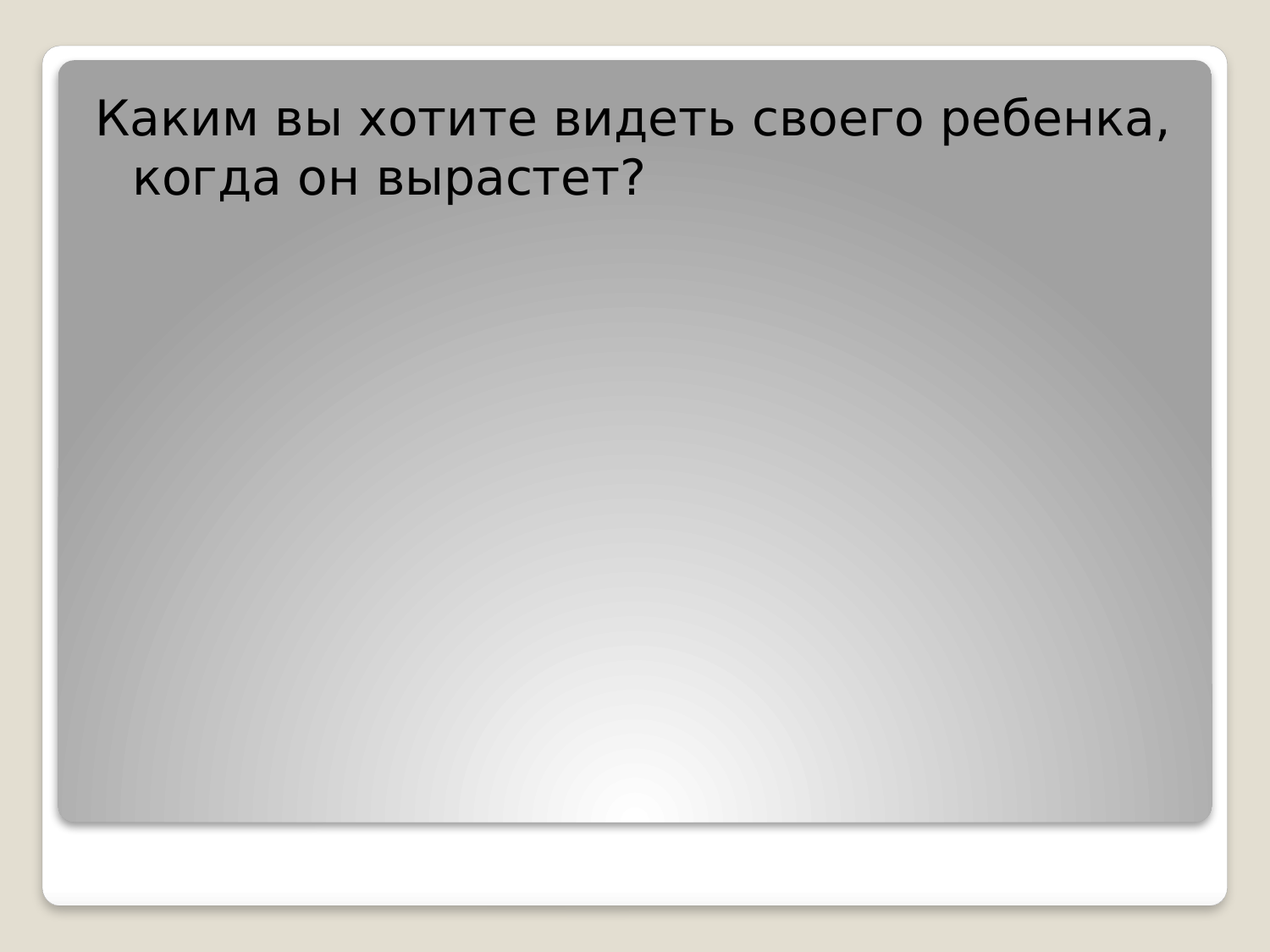

Каким вы хотите видеть своего ребенка, когда он вырастет?
#